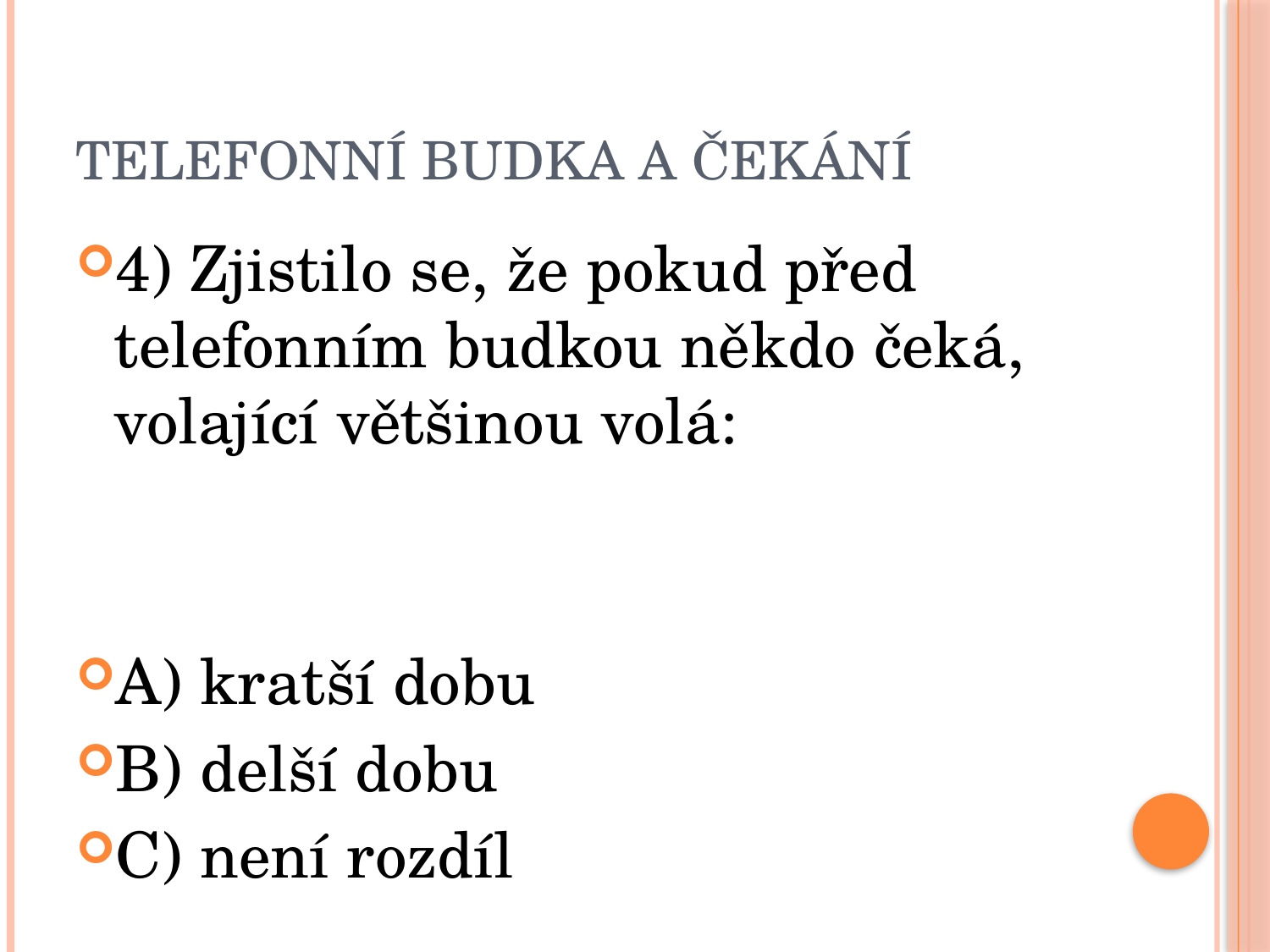

# Telefonní budka a čekání
4) Zjistilo se, že pokud před telefonním budkou někdo čeká, volající většinou volá:

A) kratší dobu
B) delší dobu
C) není rozdíl